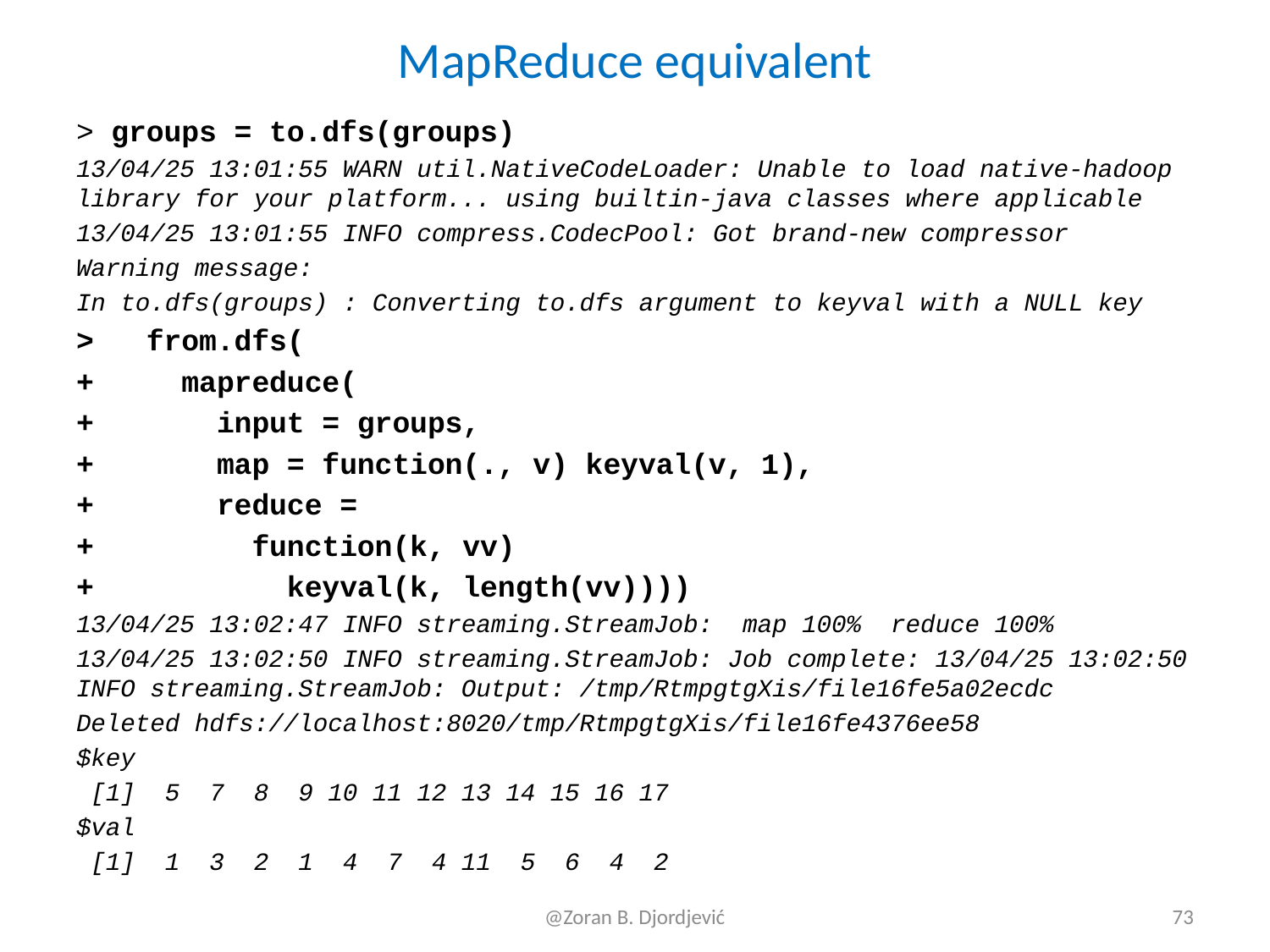

# MapReduce equivalent
> groups = to.dfs(groups)
13/04/25 13:01:55 WARN util.NativeCodeLoader: Unable to load native-hadoop library for your platform... using builtin-java classes where applicable
13/04/25 13:01:55 INFO compress.CodecPool: Got brand-new compressor
Warning message:
In to.dfs(groups) : Converting to.dfs argument to keyval with a NULL key
>   from.dfs(
+     mapreduce(
+       input = groups,
+       map = function(., v) keyval(v, 1),
+       reduce =
+         function(k, vv)
+           keyval(k, length(vv))))
13/04/25 13:02:47 INFO streaming.StreamJob:  map 100%  reduce 100%
13/04/25 13:02:50 INFO streaming.StreamJob: Job complete: 13/04/25 13:02:50 INFO streaming.StreamJob: Output: /tmp/RtmpgtgXis/file16fe5a02ecdc
Deleted hdfs://localhost:8020/tmp/RtmpgtgXis/file16fe4376ee58
$key
 [1]  5  7  8  9 10 11 12 13 14 15 16 17
$val
 [1]  1  3  2  1  4  7  4 11  5  6  4  2

@Zoran B. Djordjević
73